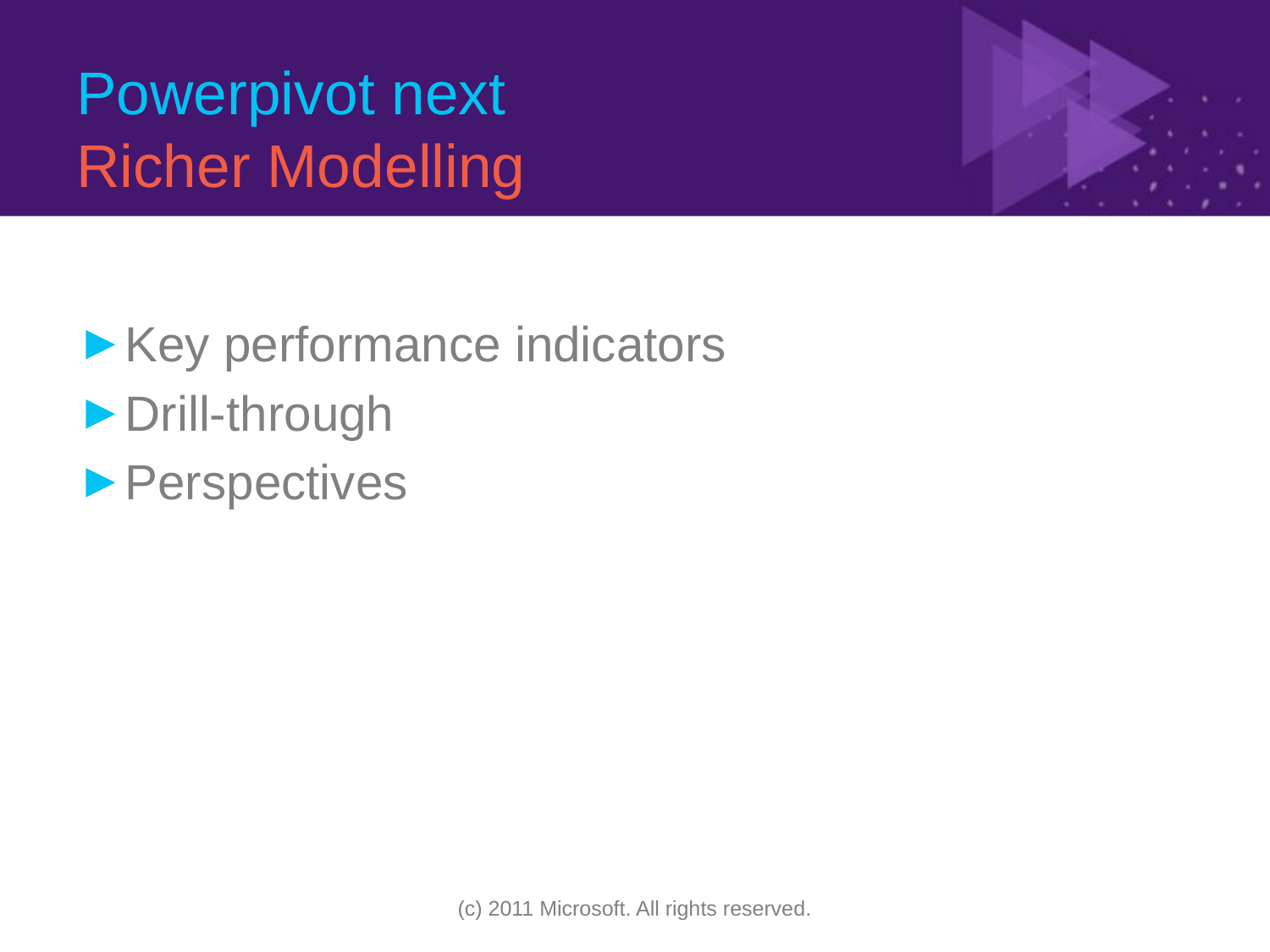

# Powerpivot next Richer Modelling
Key performance indicators
Drill-through
Perspectives
(c) 2011 Microsoft. All rights reserved.